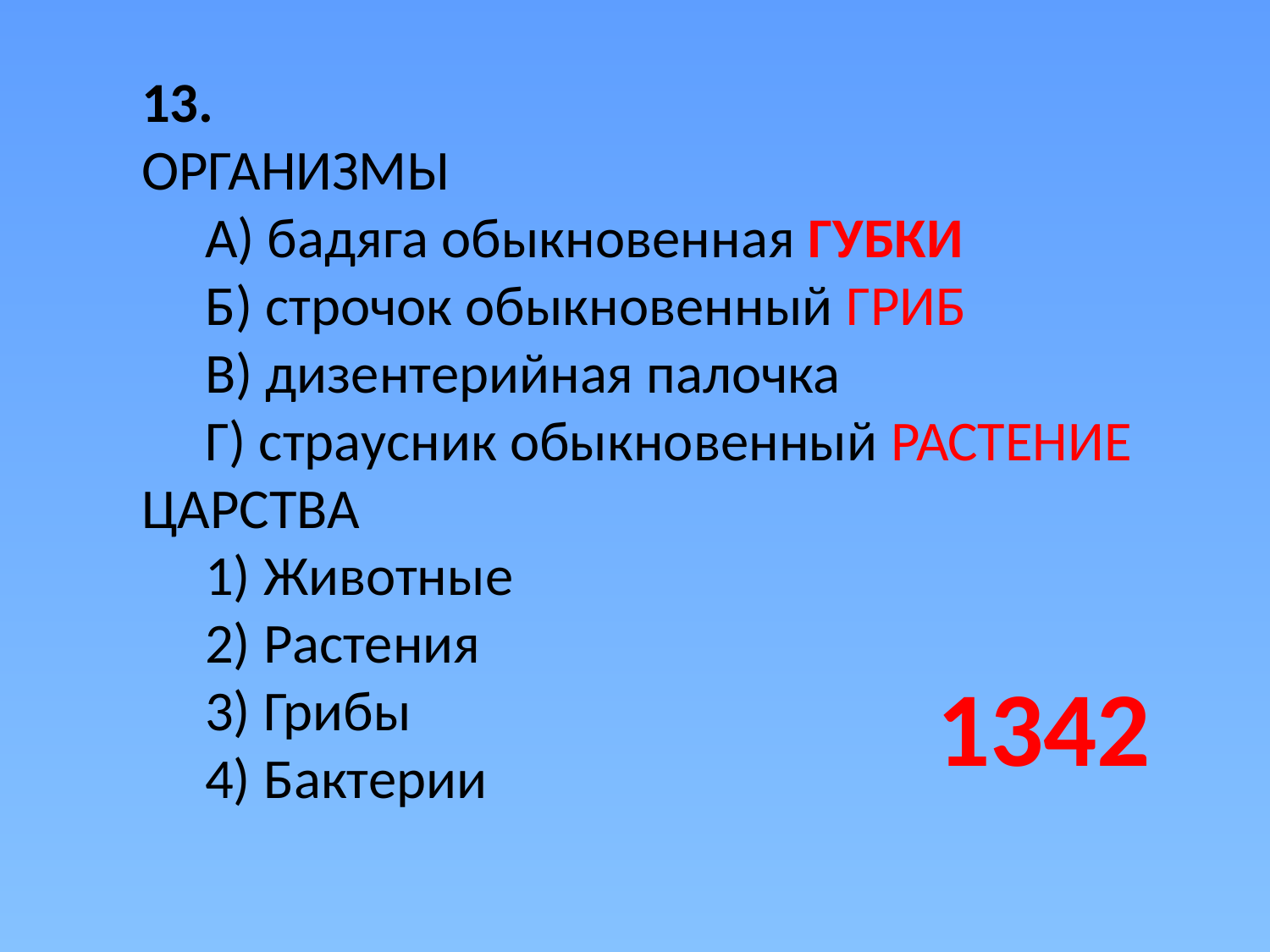

13.
ОРГАНИЗМЫ
А) бадяга обыкновенная ГУБКИ
Б) строчок обыкновенный ГРИБ
В) дизентерийная палочка
Г) страусник обыкновенный РАСТЕНИЕ
ЦАРСТВА
1) Животные
2) Растения
3) Грибы
4) Бактерии
1342